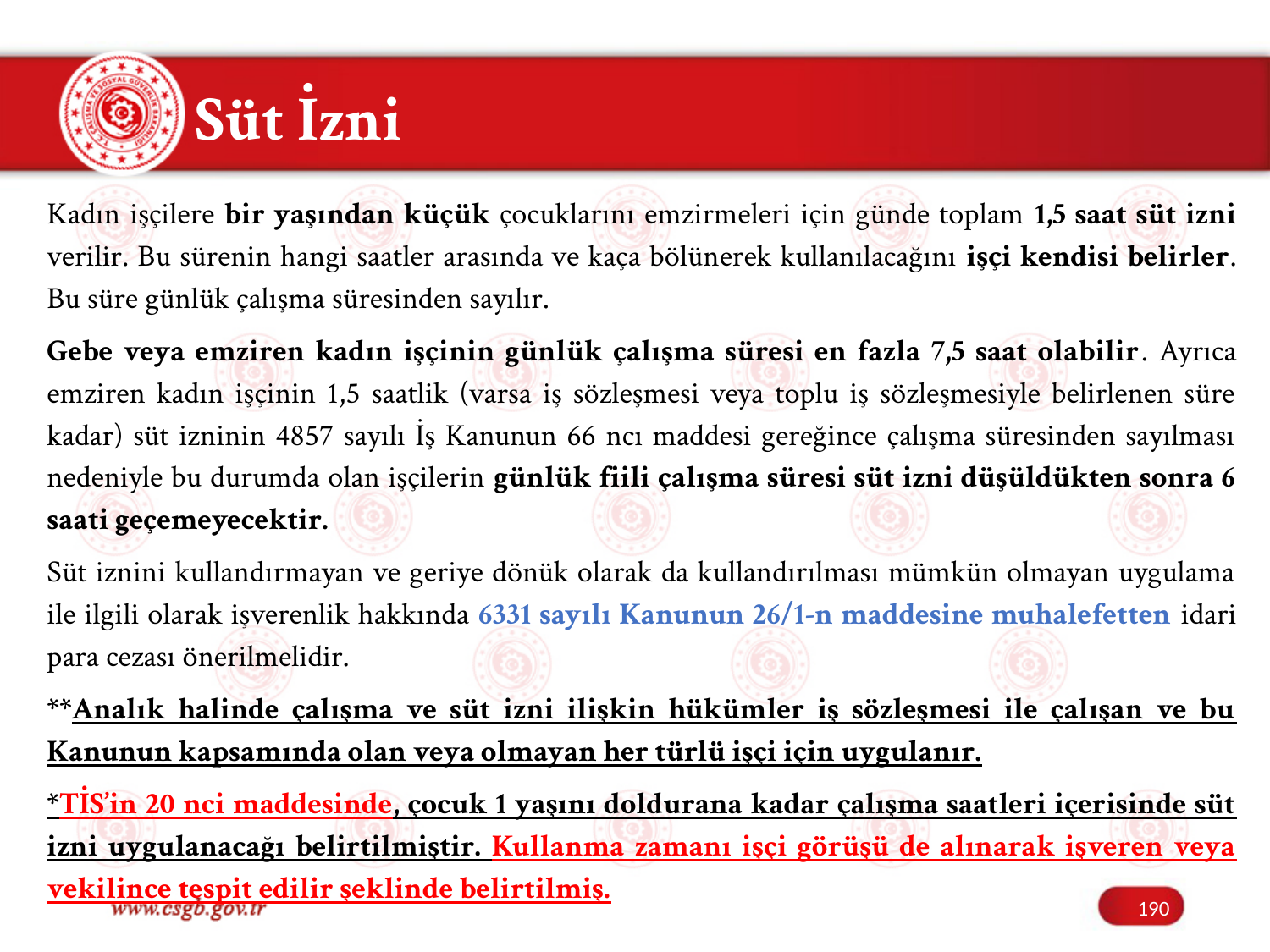

# Süt İzni
Kadın işçilere bir yaşından küçük çocuklarını emzirmeleri için günde toplam 1,5 saat süt izni verilir. Bu sürenin hangi saatler arasında ve kaça bölünerek kullanılacağını işçi kendisi belirler. Bu süre günlük çalışma süresinden sayılır.
Gebe veya emziren kadın işçinin günlük çalışma süresi en fazla 7,5 saat olabilir. Ayrıca emziren kadın işçinin 1,5 saatlik (varsa iş sözleşmesi veya toplu iş sözleşmesiyle belirlenen süre kadar) süt izninin 4857 sayılı İş Kanunun 66 ncı maddesi gereğince çalışma süresinden sayılması nedeniyle bu durumda olan işçilerin günlük fiili çalışma süresi süt izni düşüldükten sonra 6 saati geçemeyecektir.
Süt iznini kullandırmayan ve geriye dönük olarak da kullandırılması mümkün olmayan uygulama ile ilgili olarak işverenlik hakkında 6331 sayılı Kanunun 26/1-n maddesine muhalefetten idari para cezası önerilmelidir.
**Analık halinde çalışma ve süt izni ilişkin hükümler iş sözleşmesi ile çalışan ve bu Kanunun kapsamında olan veya olmayan her türlü işçi için uygulanır.
*TİS’in 20 nci maddesinde, çocuk 1 yaşını doldurana kadar çalışma saatleri içerisinde süt izni uygulanacağı belirtilmiştir. Kullanma zamanı işçi görüşü de alınarak işveren veya vekilince tespit edilir şeklinde belirtilmiş.

190